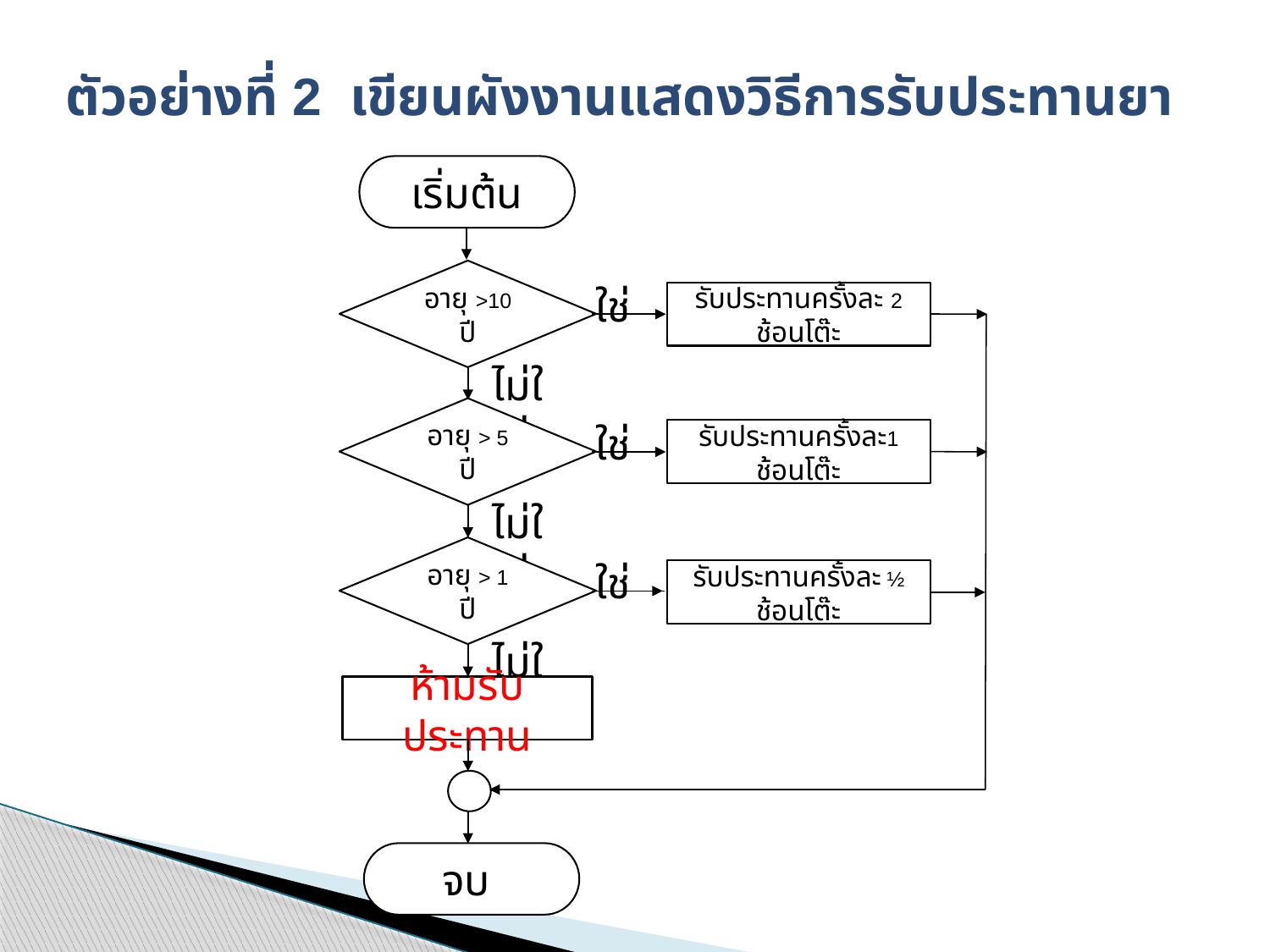

# ตัวอย่างที่ 2  เขียนผังงานแสดงวิธีการรับประทานยา
เริ่มต้น
อายุ >10 ปี
ใช่
ไม่ใช่
รับประทานครั้งละ 2 ช้อนโต๊ะ
อายุ > 5 ปี
ใช่
ไม่ใช่
รับประทานครั้งละ1 ช้อนโต๊ะ
อายุ > 1 ปี
ใช่
ไม่ใช่
รับประทานครั้งละ ½ ช้อนโต๊ะ
ห้ามรับประทาน

จบ